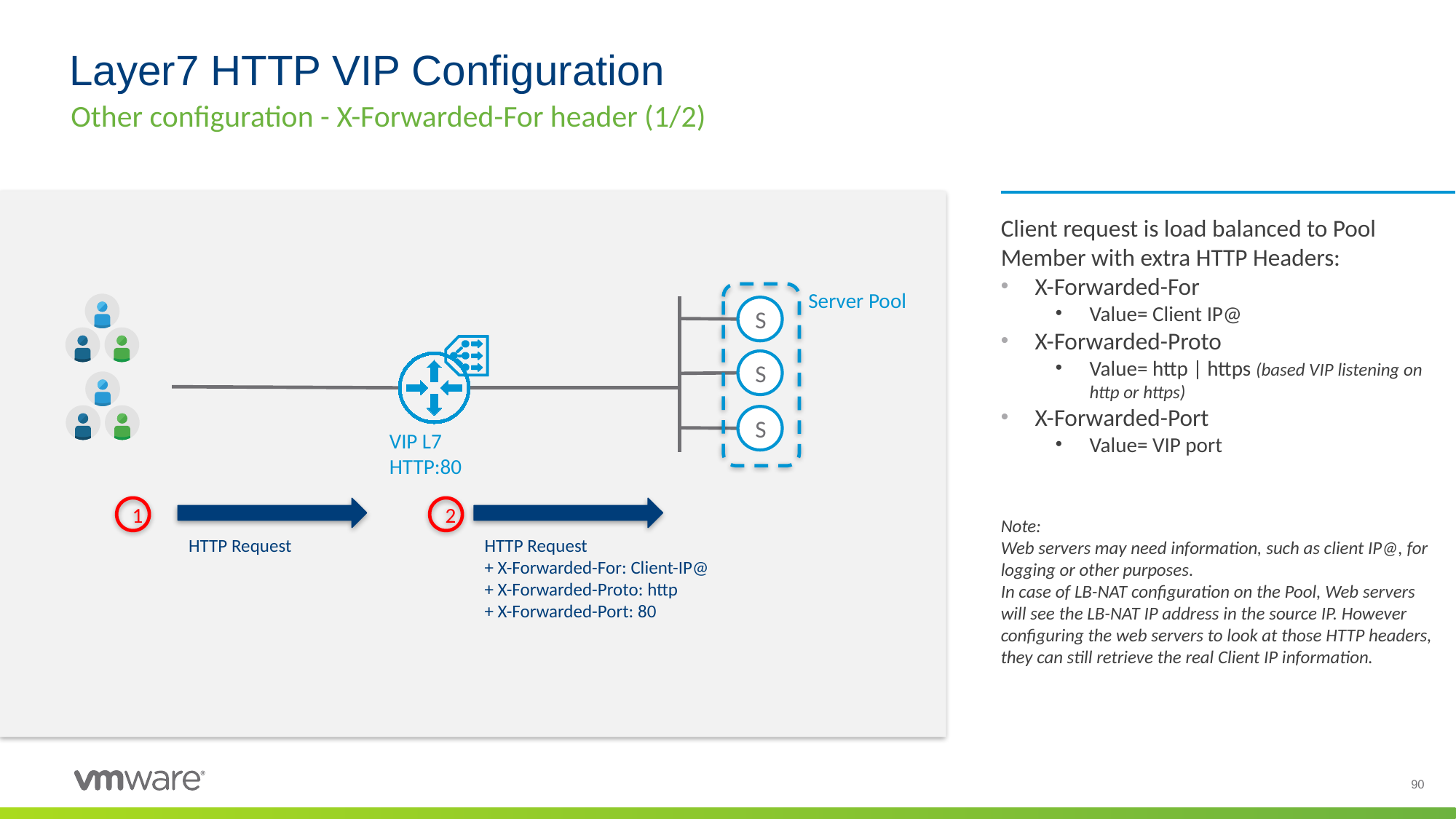

# Layer7 HTTP VIP Configuration
Other configuration - X-Forwarded-For header (1/2)
Client request is load balanced to Pool Member with extra HTTP Headers:
X-Forwarded-For
Value= Client IP@
X-Forwarded-Proto
Value= http | https (based VIP listening on http or https)
X-Forwarded-Port
Value= VIP port

Note:
Web servers may need information, such as client IP@, for logging or other purposes.
In case of LB-NAT configuration on the Pool, Web servers will see the LB-NAT IP address in the source IP. However configuring the web servers to look at those HTTP headers, they can still retrieve the real Client IP information.
Server Pool

S

S
S
VIP L7
HTTP:80
1
2

HTTP Request
HTTP Request
+ X-Forwarded-For: Client-IP@
+ X-Forwarded-Proto: http
+ X-Forwarded-Port: 80